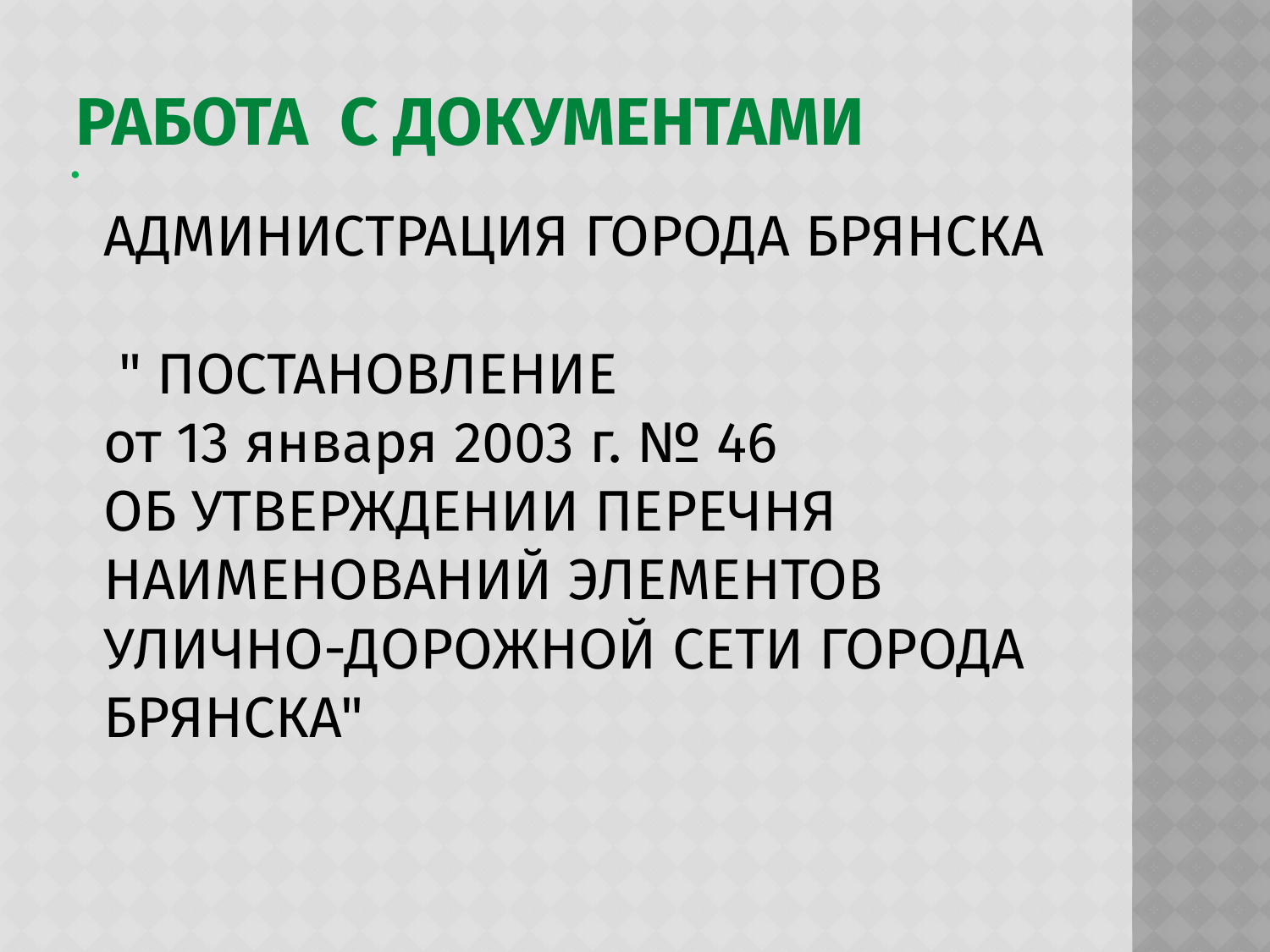

# Работа  с документами
АДМИНИСТРАЦИЯ ГОРОДА БРЯНСКА
 " ПОСТАНОВЛЕНИЕ
от 13 января 2003 г. № 46
ОБ УТВЕРЖДЕНИИ ПЕРЕЧНЯ НАИМЕНОВАНИЙ ЭЛЕМЕНТОВ
УЛИЧНО-ДОРОЖНОЙ СЕТИ ГОРОДА БРЯНСКА"